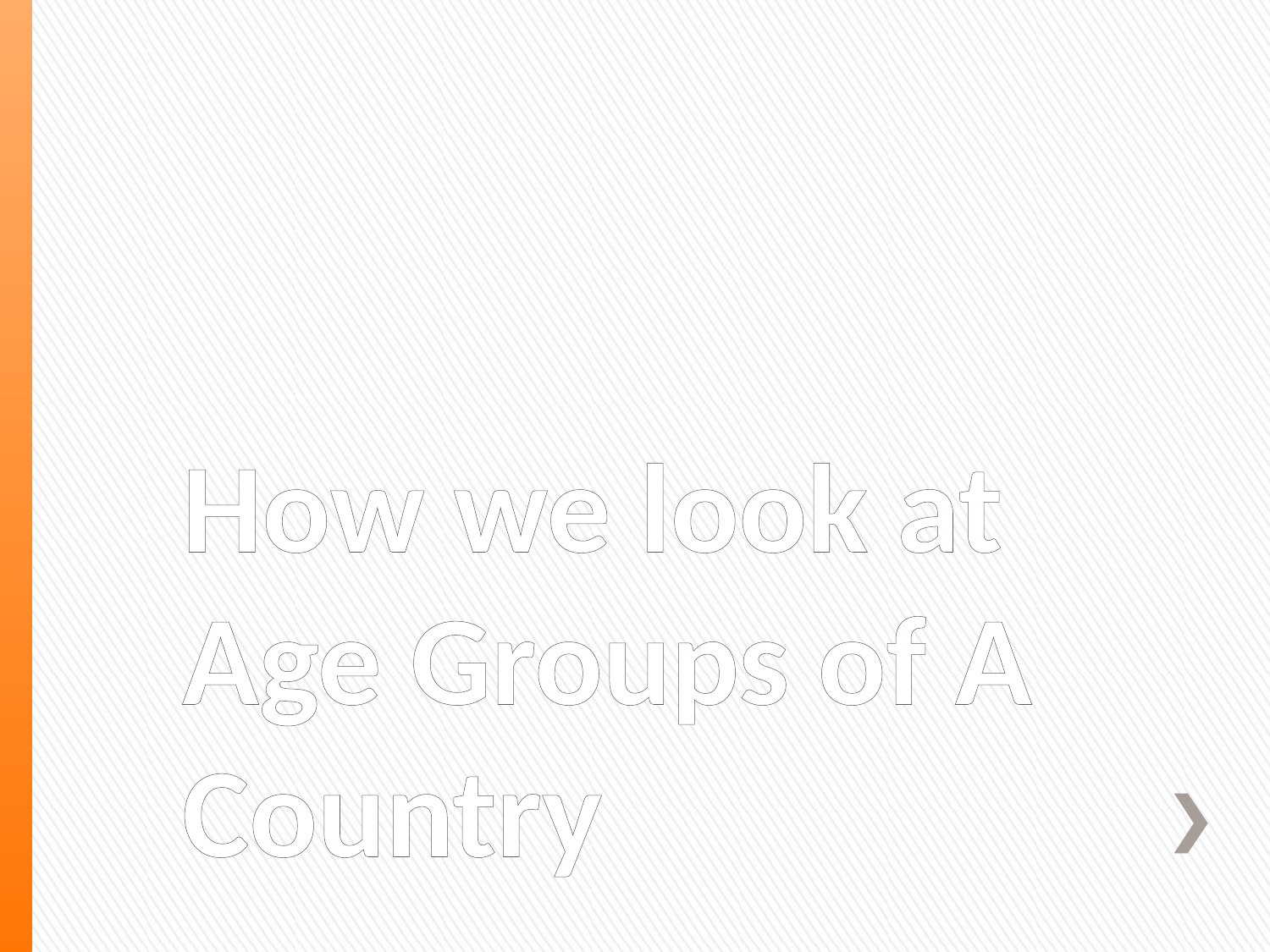

# How we look at Age Groups of A Country